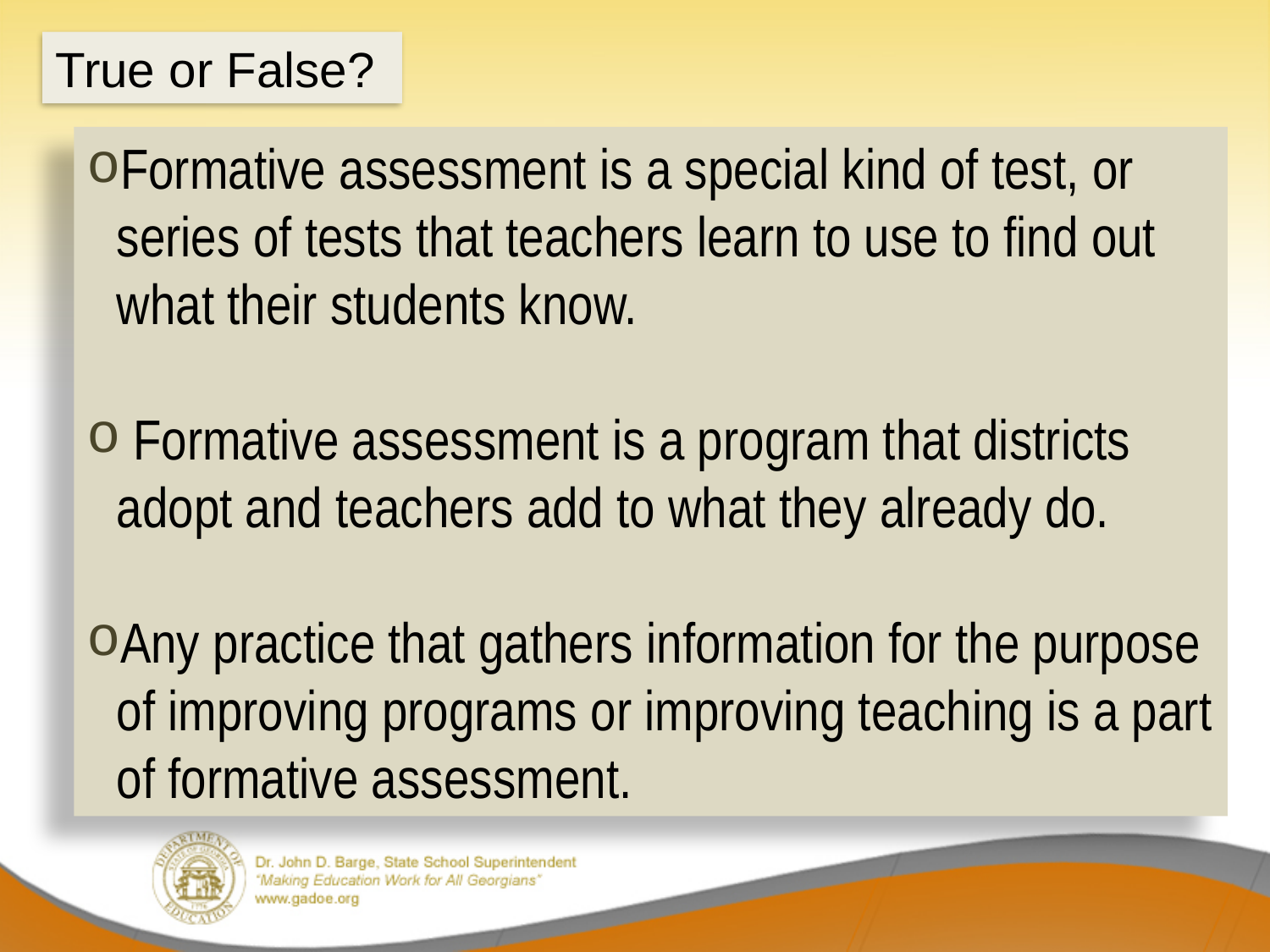

True or False?
Formative assessment is a special kind of test, or series of tests that teachers learn to use to find out what their students know.

 Formative assessment is a program that districts adopt and teachers add to what they already do.

Any practice that gathers information for the purpose of improving programs or improving teaching is a part of formative assessment.